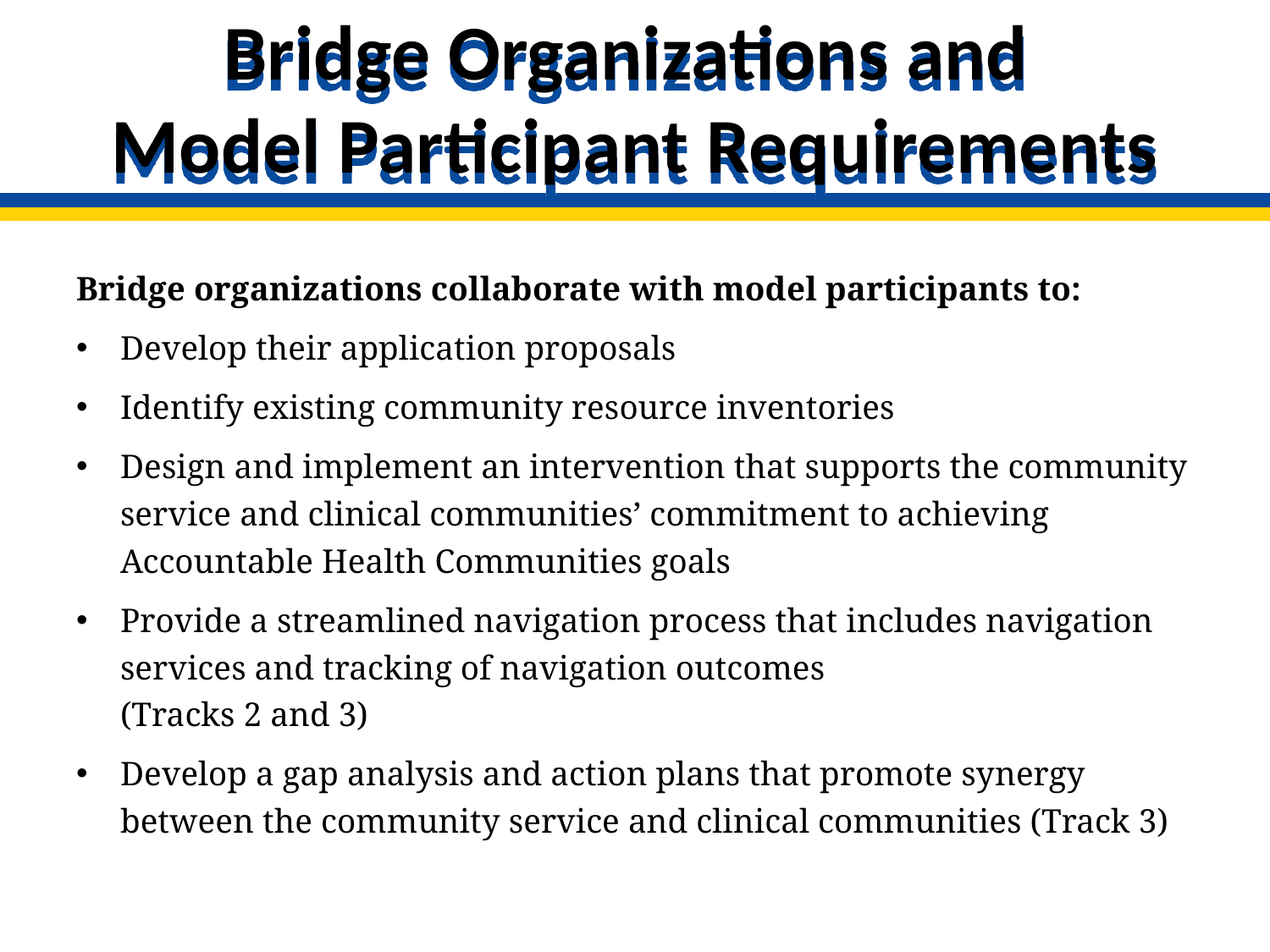

# Bridge Organizations and Model Participant Requirements
Bridge organizations collaborate with model participants to:
Develop their application proposals
Identify existing community resource inventories
Design and implement an intervention that supports the community service and clinical communities’ commitment to achieving Accountable Health Communities goals
Provide a streamlined navigation process that includes navigation services and tracking of navigation outcomes
(Tracks 2 and 3)
Develop a gap analysis and action plans that promote synergy between the community service and clinical communities (Track 3)